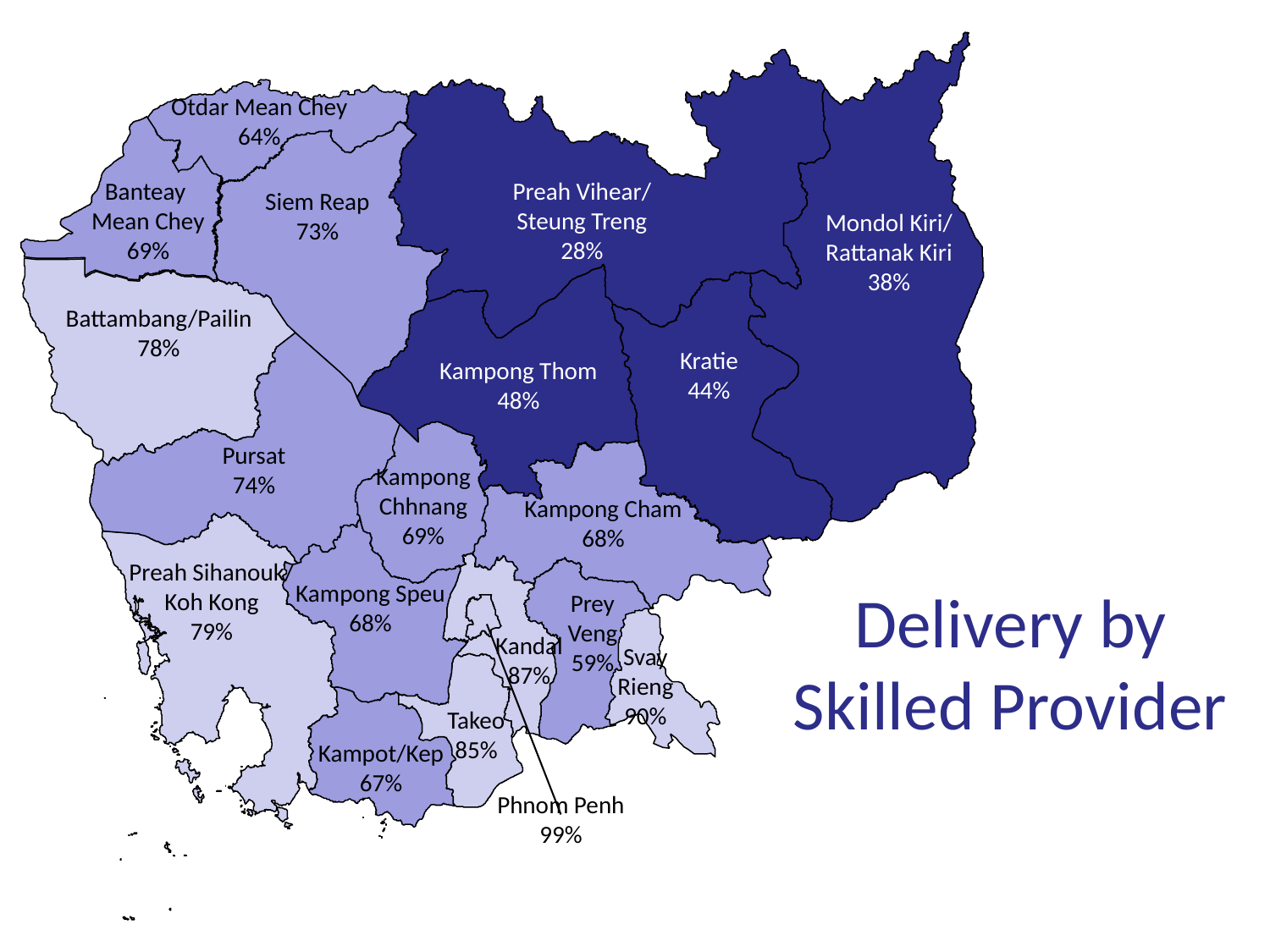

Otdar Mean Chey
64%
Banteay
Mean Chey
69%
Preah Vihear/
Steung Treng
28%
Siem Reap
73%
Mondol Kiri/
Rattanak Kiri
38%
Battambang/Pailin 78%
Kratie
44%
Kampong Thom
48%
Pursat
74%
Kampong
Chhnang
69%
Kampong Cham
68%
Preah Sihanouk/ Koh Kong
79%
Kampong Speu
68%
# Delivery by Skilled Provider
Prey
Veng
59%
Kandal
87%
Svay
Rieng
90%
Takeo
85%
Kampot/Kep
67%
Phnom Penh
99%